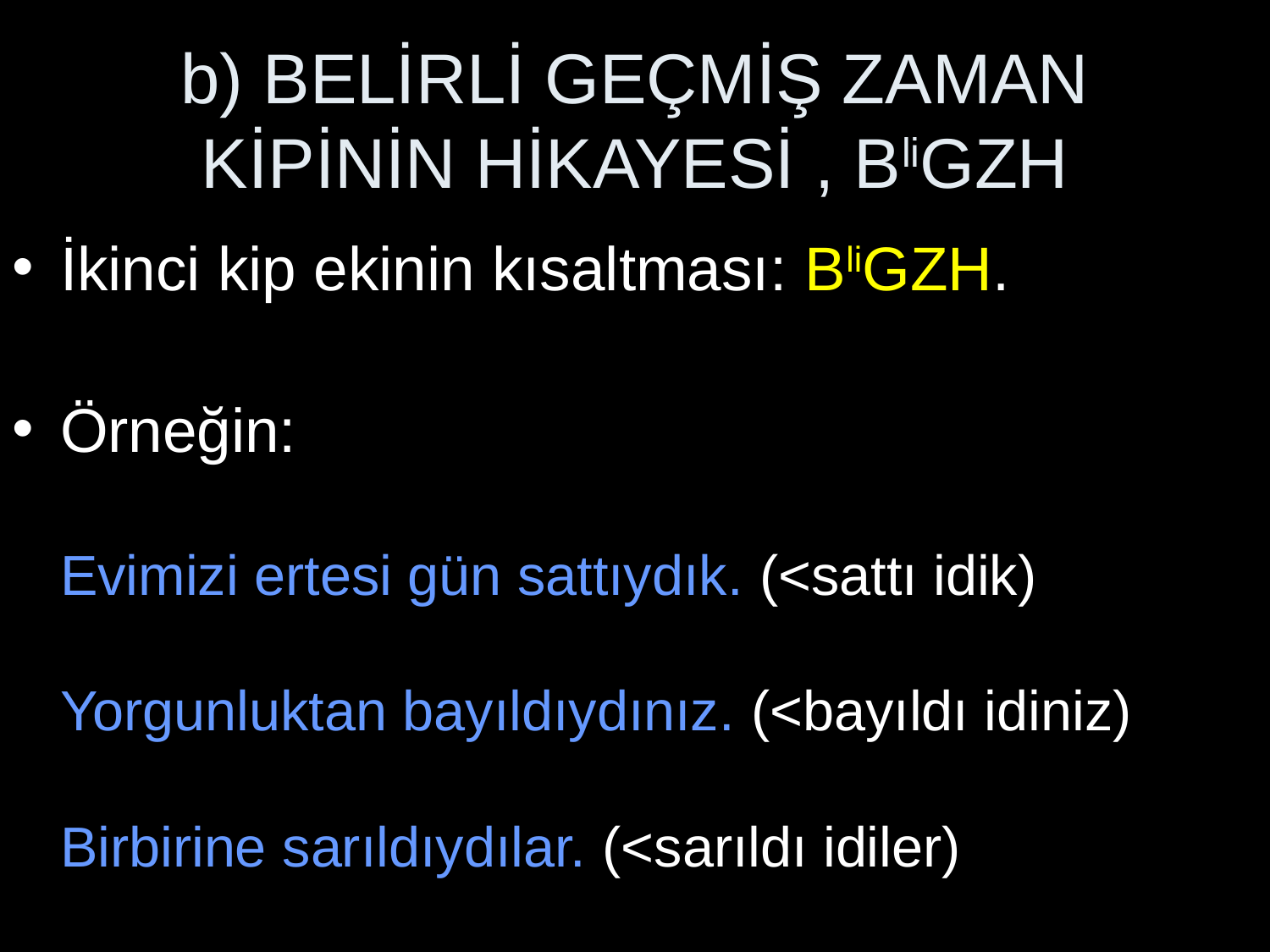

# b) BELİRLİ GEÇMİŞ ZAMAN KİPİNİN HİKAYESİ , BliGZH
İkinci kip ekinin kısaltması: BliGZH.
Örneğin:
Evimizi ertesi gün sattıydık. (<sattı idik)
Yorgunluktan bayıldıydınız. (<bayıldı idiniz)
Birbirine sarıldıydılar. (<sarıldı idiler)